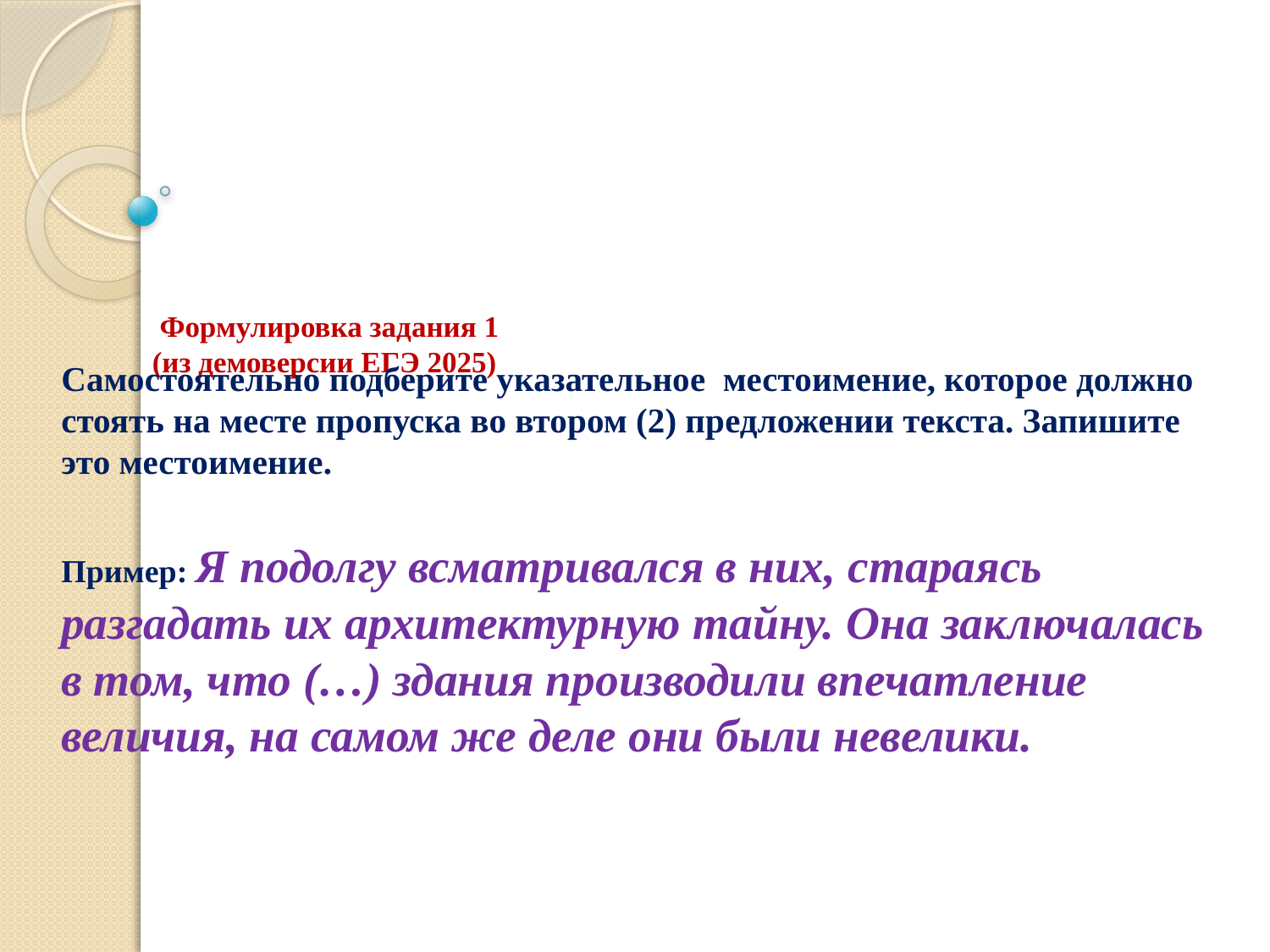

# Формулировка задания 1 (из демоверсии ЕГЭ 2025)
Самостоятельно подберите указательное  местоимение, которое должно стоять на месте пропуска во втором (2) предложении текста. Запишите это местоимение.

Пример: Я подолгу всматривался в них, стараясь разгадать их архитектурную тайну. Она заключалась в том, что (…) здания производили впечатление величия, на самом же деле они были невелики.